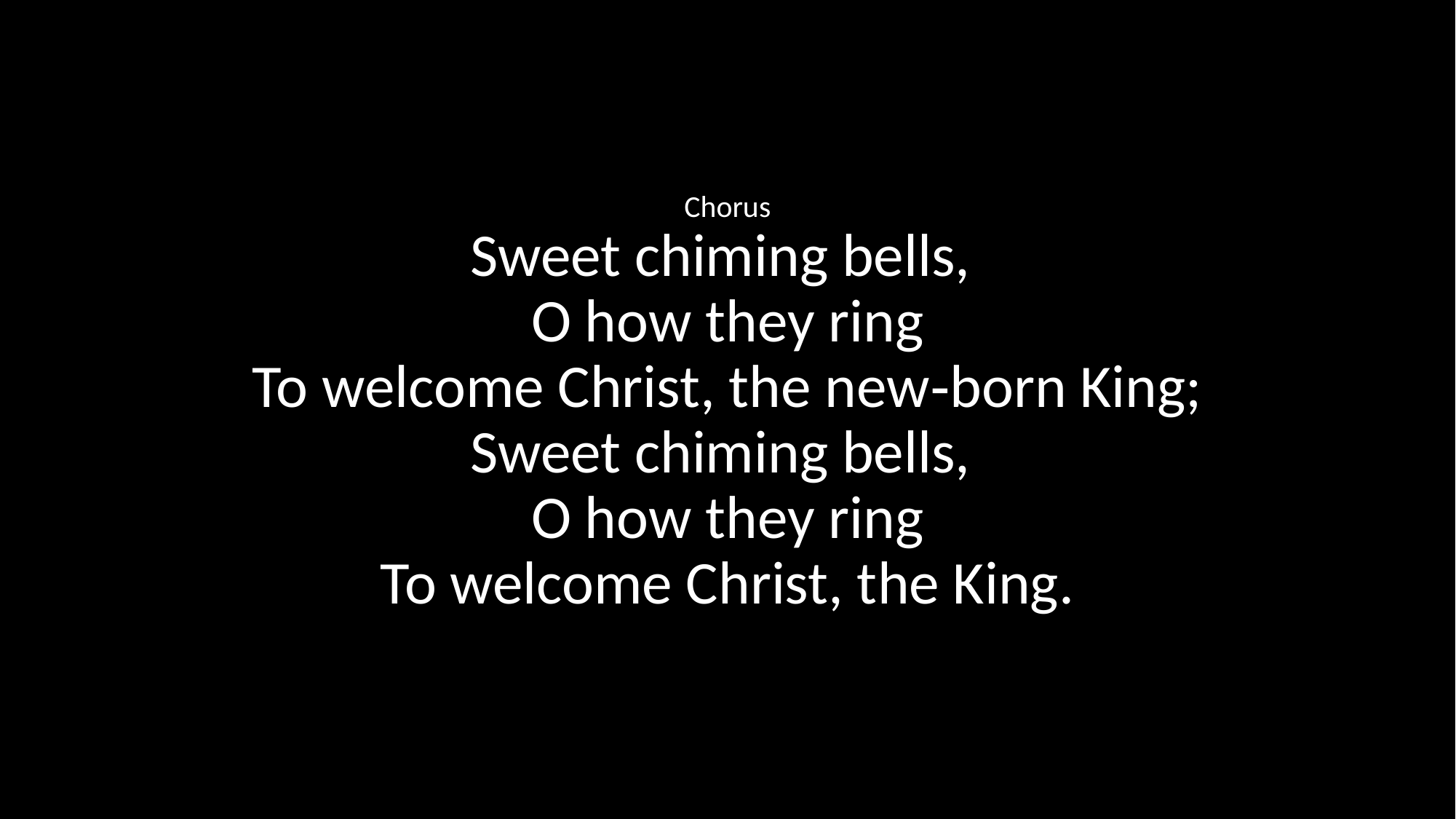

Chorus
Sweet chiming bells,
O how they ring
To welcome Christ, the new‑born King;
Sweet chiming bells,
O how they ring
To welcome Christ, the King.